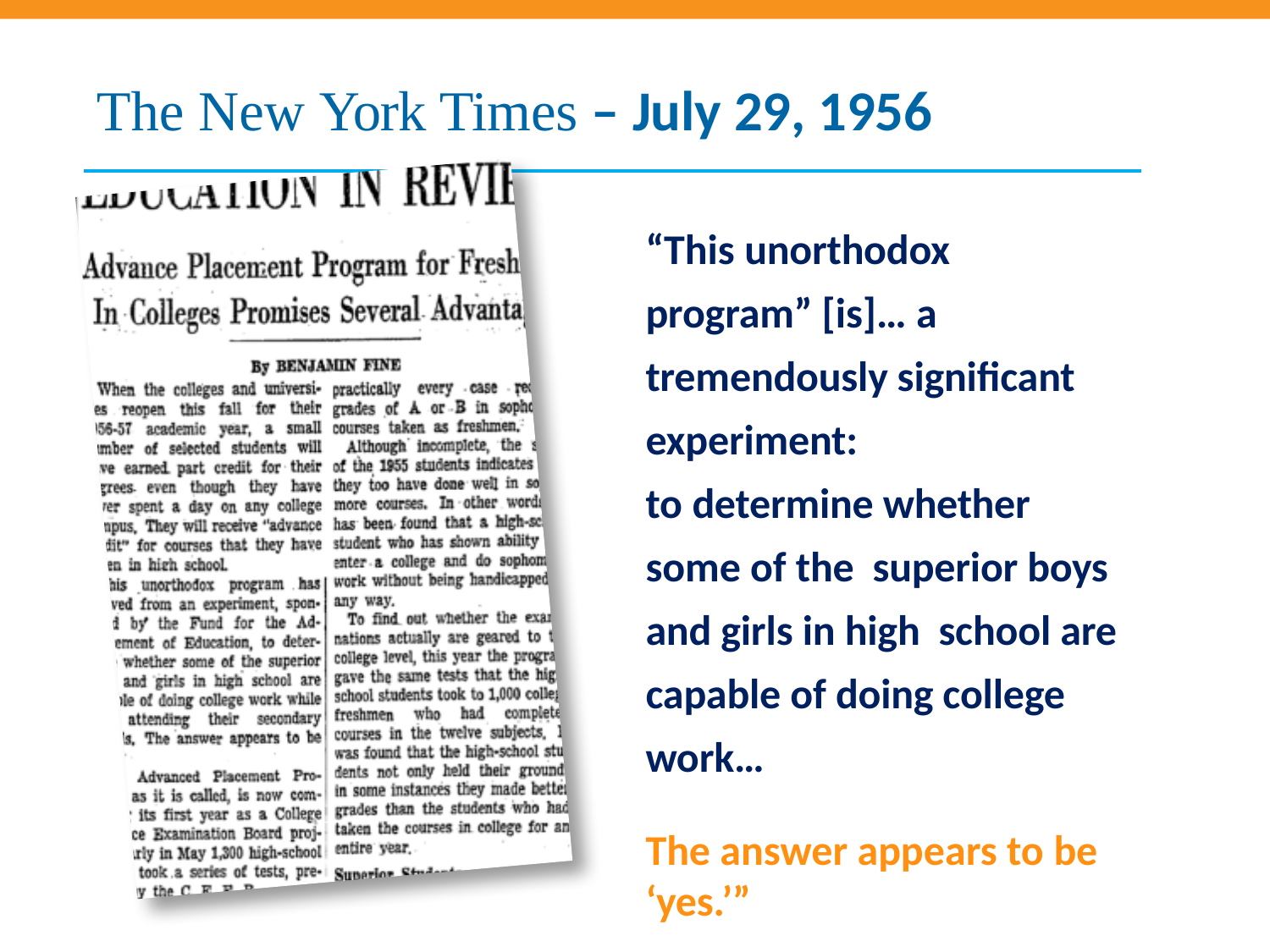

# The New York Times – July 29, 1956

“This unorthodox program” [is]… a  tremendously significant  experiment:
to determine whether some of the  superior boys and girls in high  school are capable of doing college  work…

The answer appears to be ‘yes.’”
3